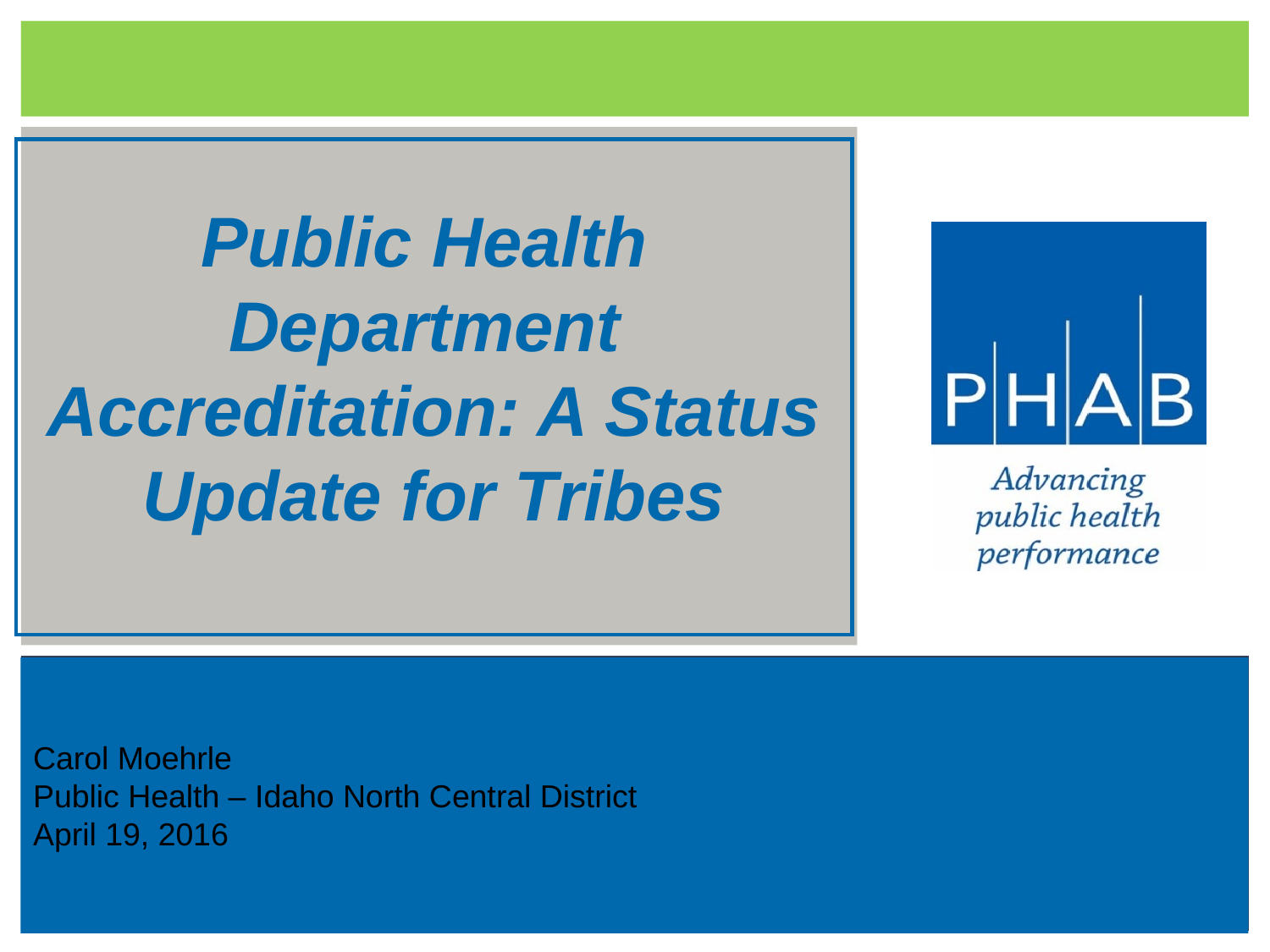

# Public Health Department Accreditation: A Status Update for Tribes
Carol Moehrle
Public Health – Idaho North Central District
April 19, 2016